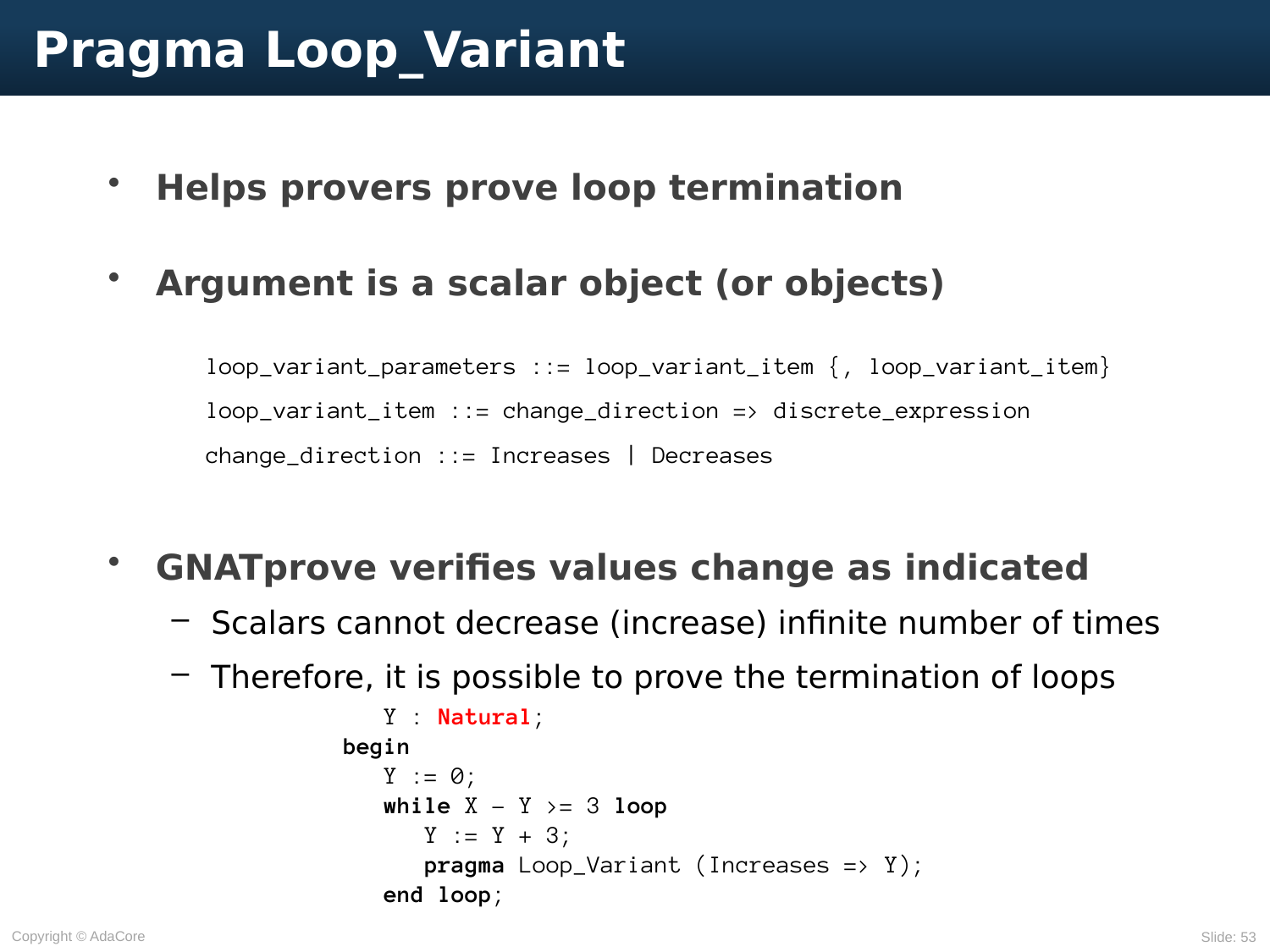

# Pragma Loop_Variant
Helps provers prove loop termination
Argument is a scalar object (or objects)

GNATprove verifies values change as indicated
Scalars cannot decrease (increase) infinite number of times
Therefore, it is possible to prove the termination of loops
loop_variant_parameters ::= loop_variant_item {, loop_variant_item}
loop_variant_item ::= change_direction => discrete_expression
change_direction ::= Increases | Decreases
   Y : Natural;
begin
   Y := 0;
   while X - Y >= 3 loop
      Y := Y + 3;
      pragma Loop_Variant (Increases => Y);
   end loop;